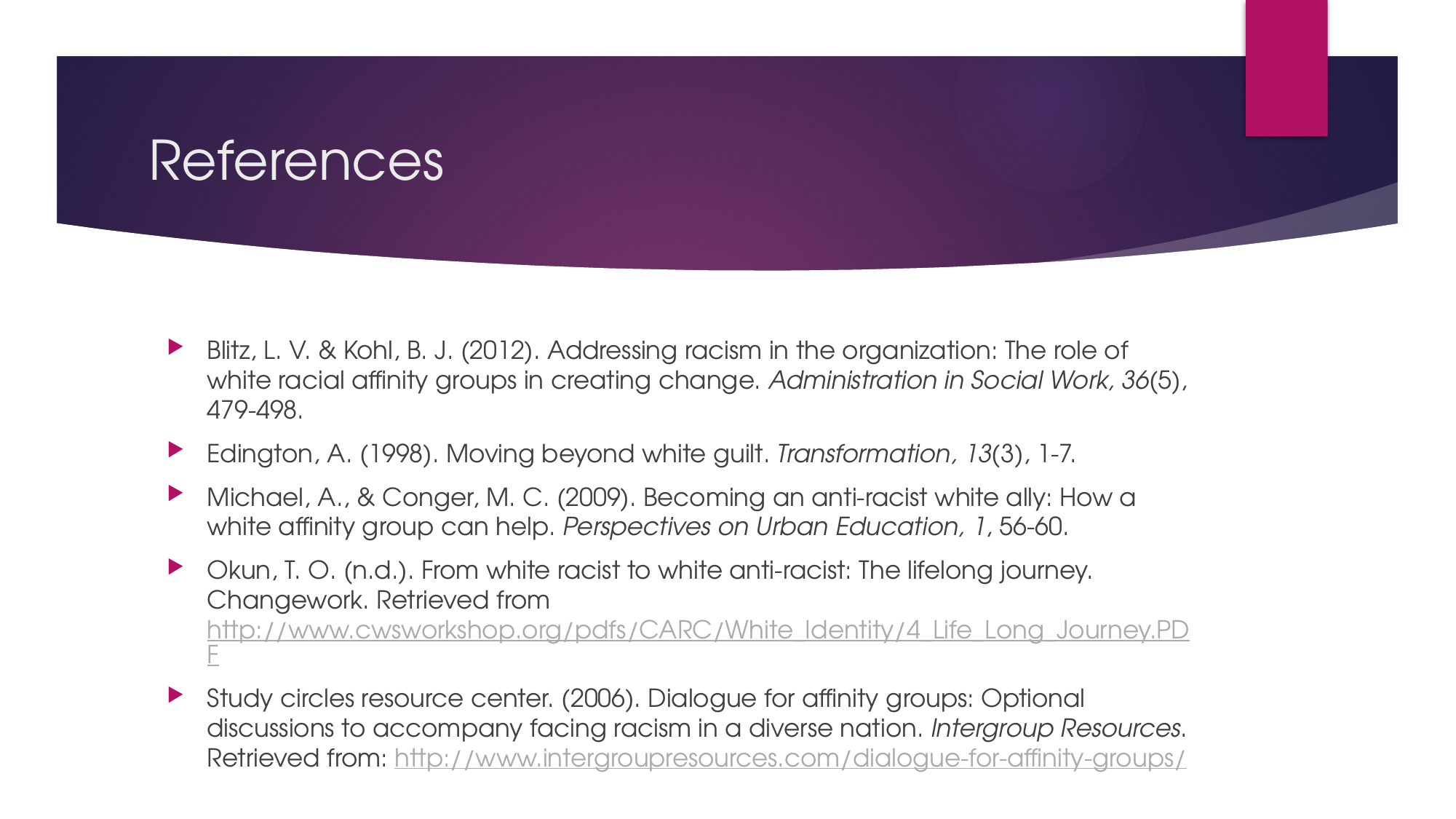

# References

Blitz, L. V. & Kohl, B. J. (2012). Addressing racism in the organization: The role of white racial affinity groups in creating change. Administration in Social Work, 36(5), 479-498.
Edington, A. (1998). Moving beyond white guilt. Transformation, 13(3), 1-7.
Michael, A., & Conger, M. C. (2009). Becoming an anti-racist white ally: How a white affinity group can help. Perspectives on Urban Education, 1, 56-60.
Okun, T. O. (n.d.). From white racist to white anti-racist: The lifelong journey. Changework. Retrieved from http://www.cwsworkshop.org/pdfs/CARC/White_Identity/4_Life_Long_Journey.PDF
Study circles resource center. (2006). Dialogue for affinity groups: Optional discussions to accompany facing racism in a diverse nation. Intergroup Resources. Retrieved from: http://www.intergroupresources.com/dialogue-for-affinity-groups/